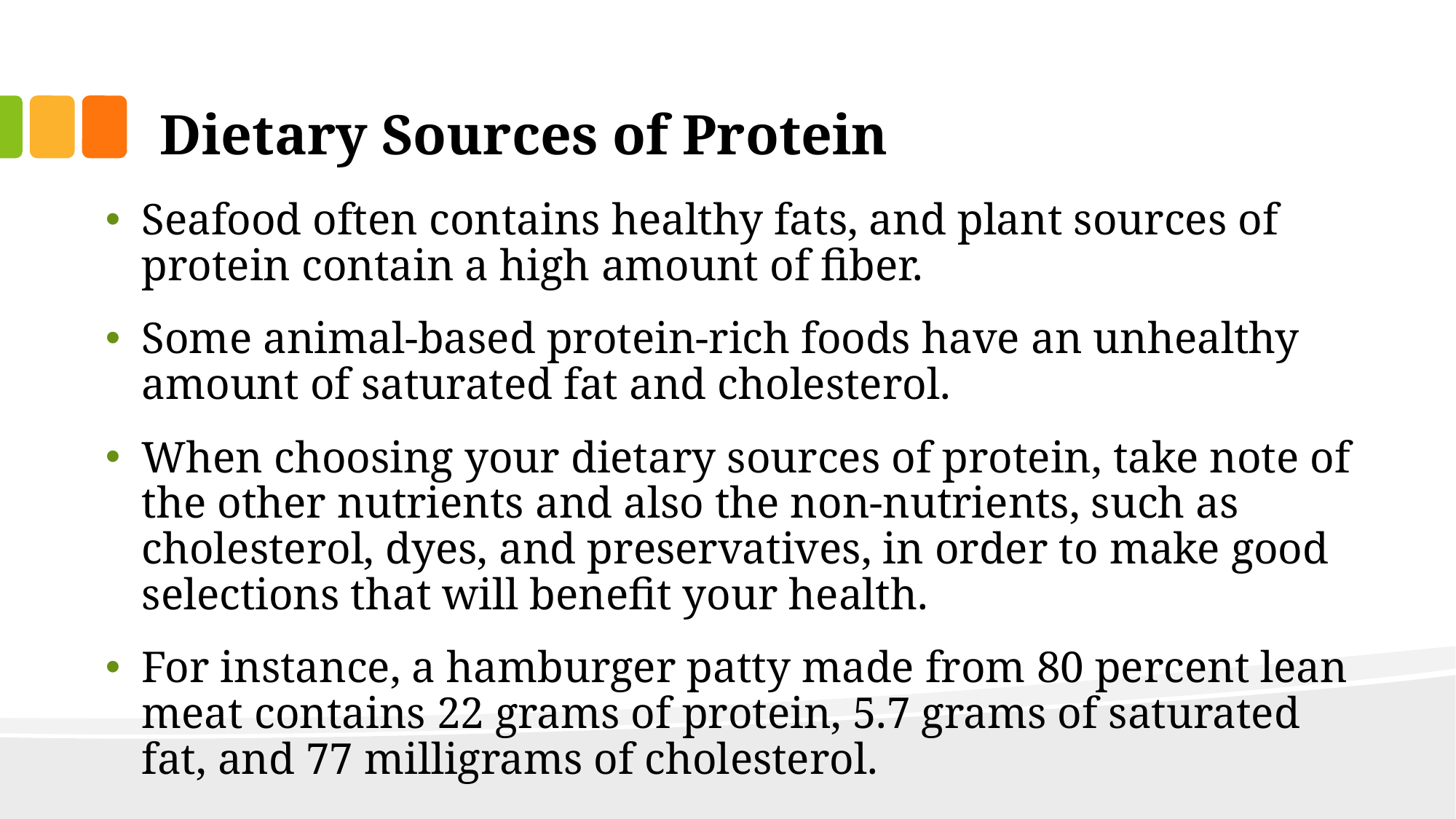

# Dietary Sources of Protein
Seafood often contains healthy fats, and plant sources of protein contain a high amount of fiber.
Some animal-based protein-rich foods have an unhealthy amount of saturated fat and cholesterol.
When choosing your dietary sources of protein, take note of the other nutrients and also the non-nutrients, such as cholesterol, dyes, and preservatives, in order to make good selections that will benefit your health.
For instance, a hamburger patty made from 80 percent lean meat contains 22 grams of protein, 5.7 grams of saturated fat, and 77 milligrams of cholesterol.